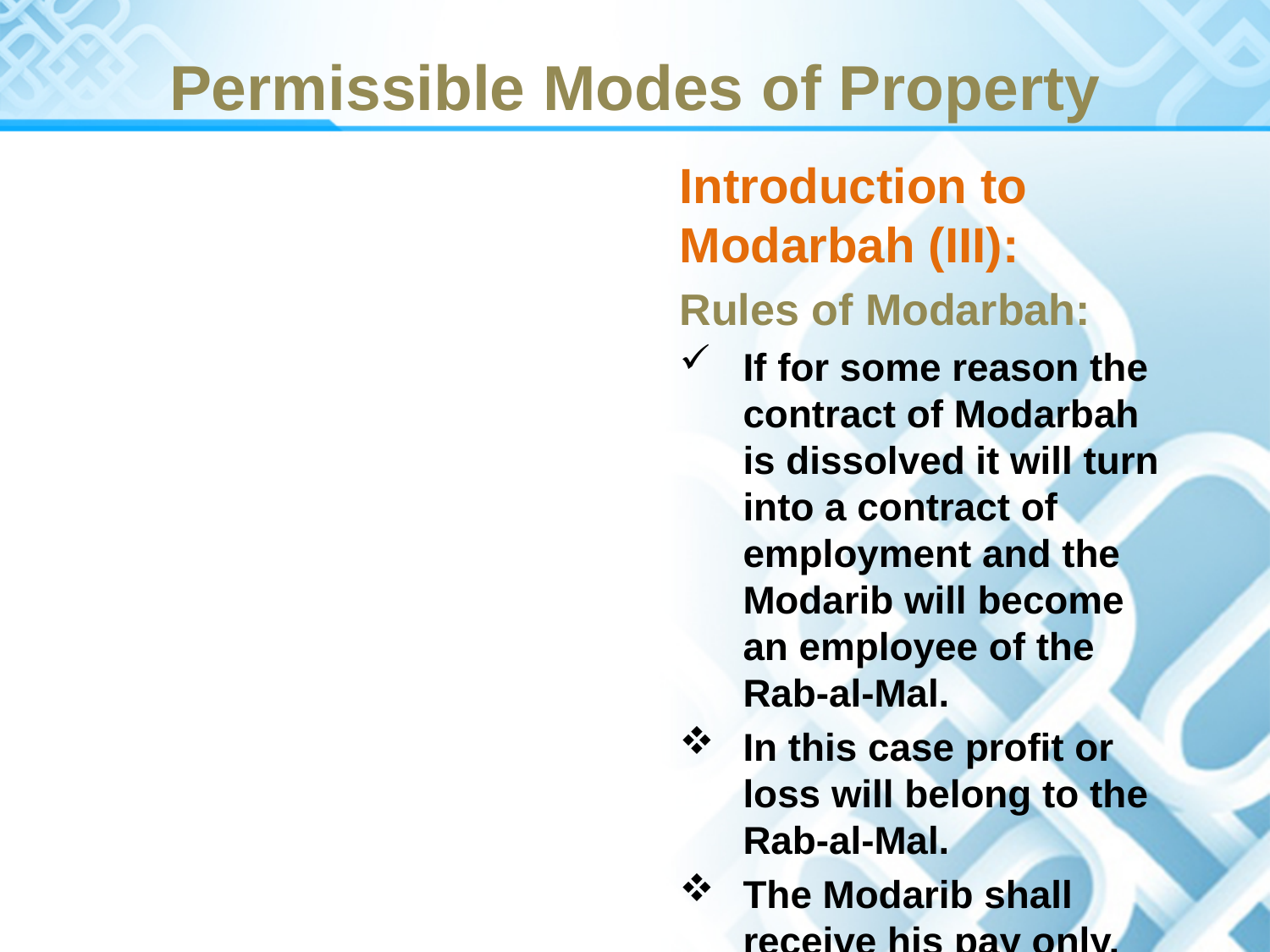

Permissible Modes of Property
Introduction to Modarbah (III):
Rules of Modarbah:
If for some reason the contract of Modarbah is dissolved it will turn into a contract of employment and the Modarib will become an employee of the Rab-al-Mal.
In this case profit or loss will belong to the Rab-al-Mal.
The Modarib shall receive his pay only.